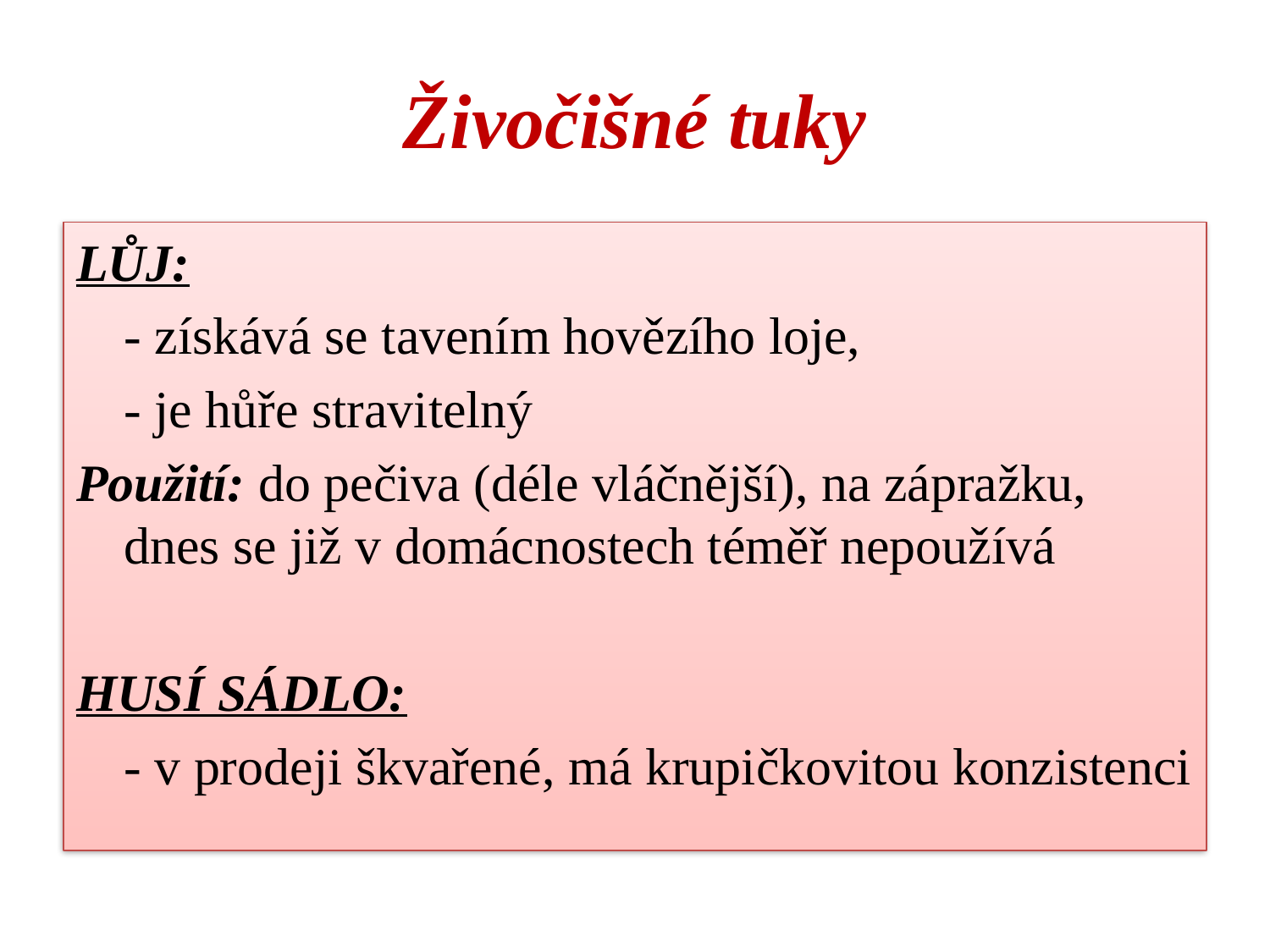

# Živočišné tuky
LŮJ:
	- získává se tavením hovězího loje,
	- je hůře stravitelný
Použití: do pečiva (déle vláčnější), na zápražku, dnes se již v domácnostech téměř nepoužívá

HUSÍ SÁDLO:
	- v prodeji škvařené, má krupičkovitou konzistenci